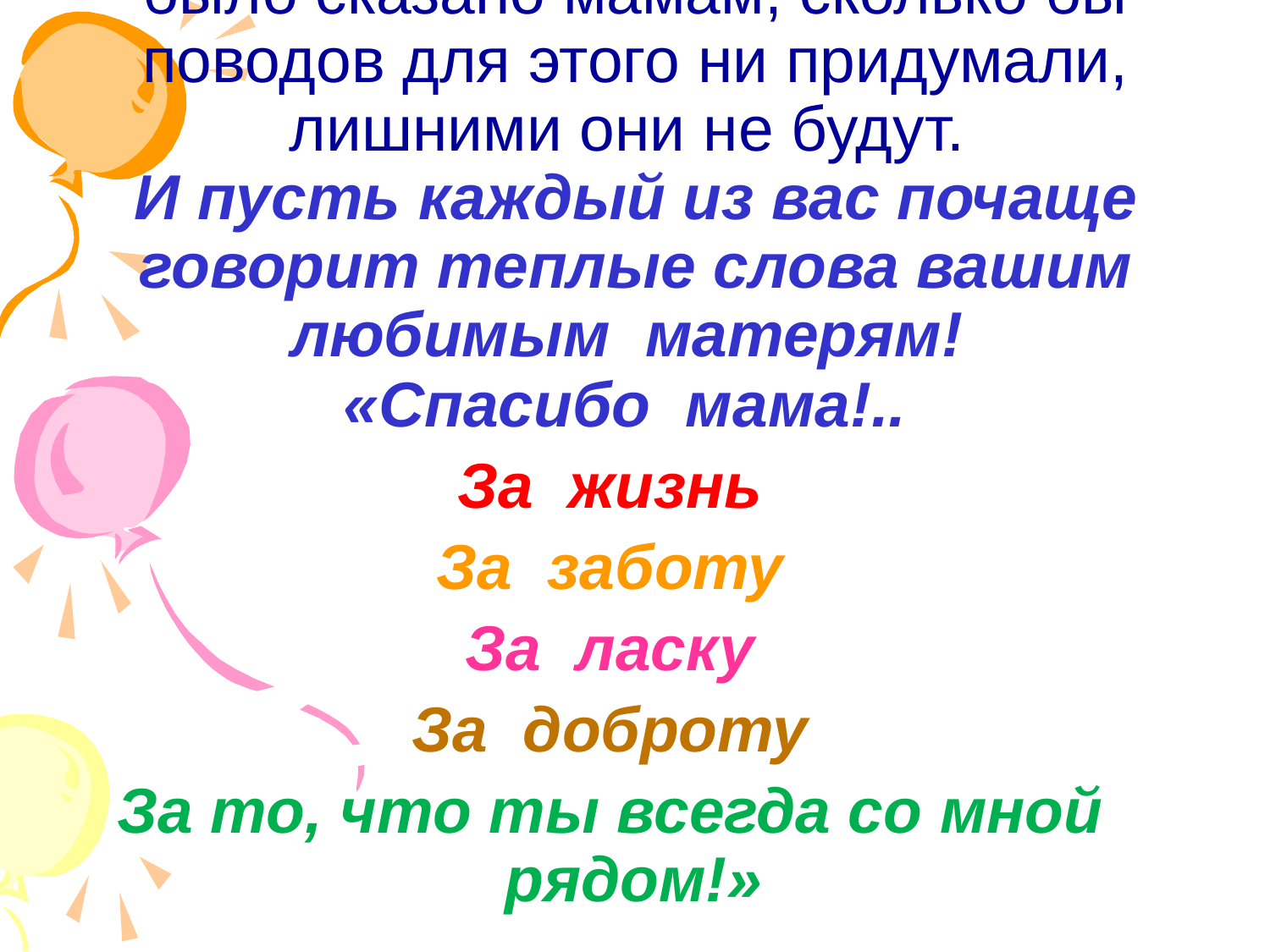

# Сколько бы хороших, добрых слов ни было сказано мамам, сколько бы поводов для этого ни придумали, лишними они не будут. И пусть каждый из вас почаще говорит теплые слова вашим любимым  матерям!
	«Спасибо  мама!..
За  жизнь
За  заботу
За  ласку
За  доброту
За то, что ты всегда со мной рядом!»